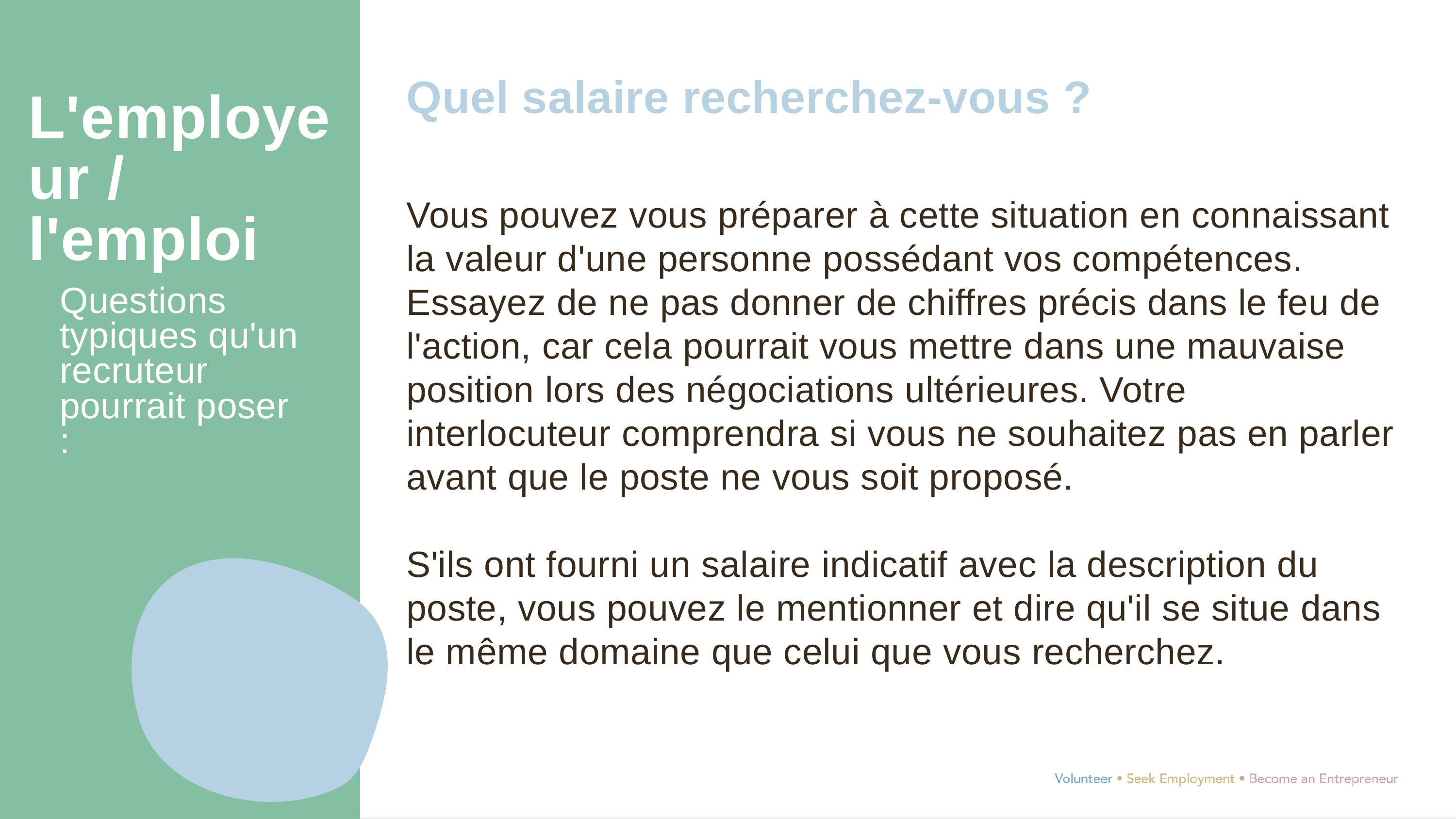

Quel salaire recherchez-vous ?
L'employeur / l'emploi
Vous pouvez vous préparer à cette situation en connaissant la valeur d'une personne possédant vos compétences. Essayez de ne pas donner de chiffres précis dans le feu de l'action, car cela pourrait vous mettre dans une mauvaise position lors des négociations ultérieures. Votre interlocuteur comprendra si vous ne souhaitez pas en parler avant que le poste ne vous soit proposé.

S'ils ont fourni un salaire indicatif avec la description du poste, vous pouvez le mentionner et dire qu'il se situe dans le même domaine que celui que vous recherchez.
Questions typiques qu'un recruteur pourrait poser :